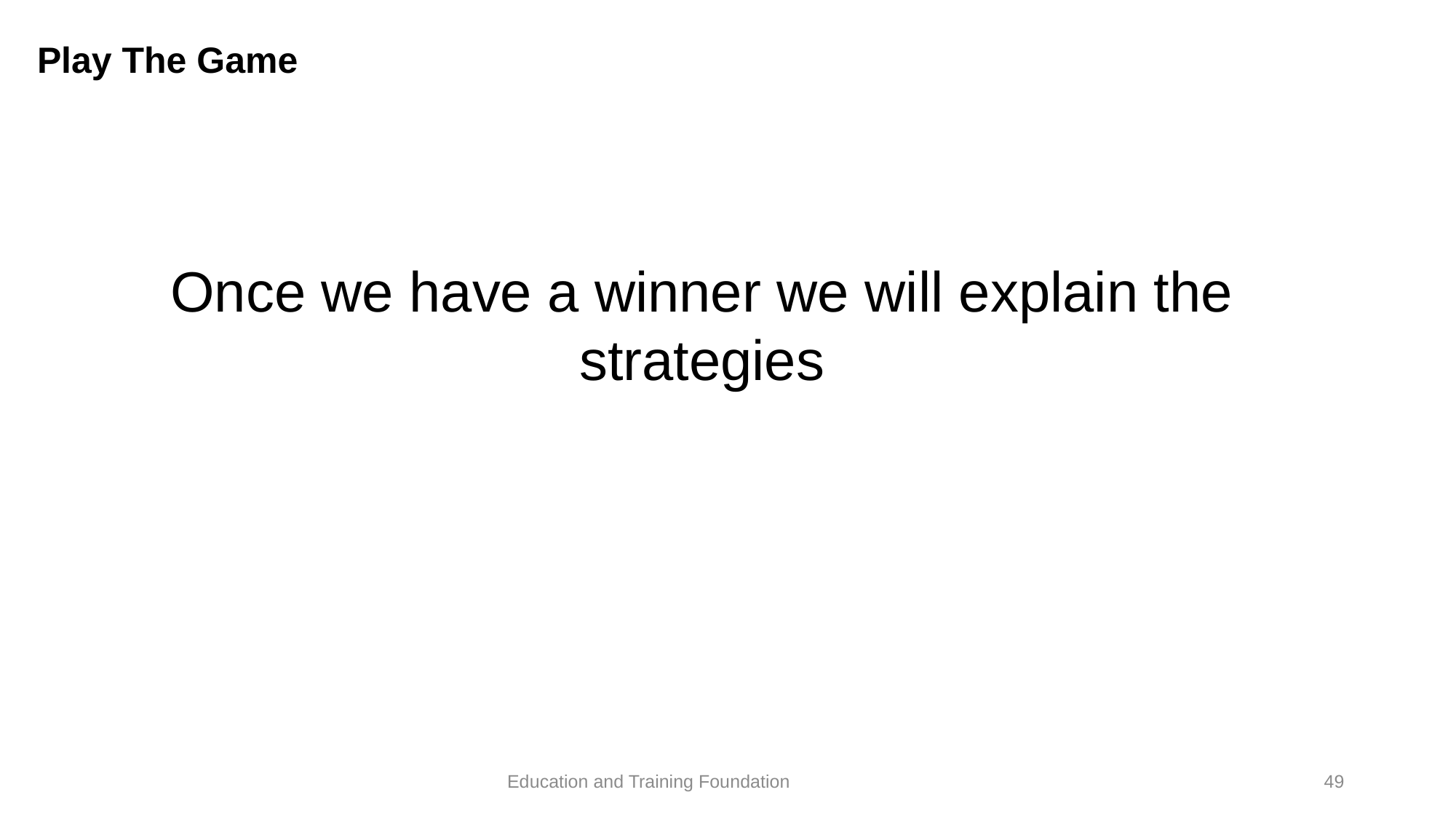

# Play The Game

Once we have a winner we will explain the strategies

49
Education and Training Foundation